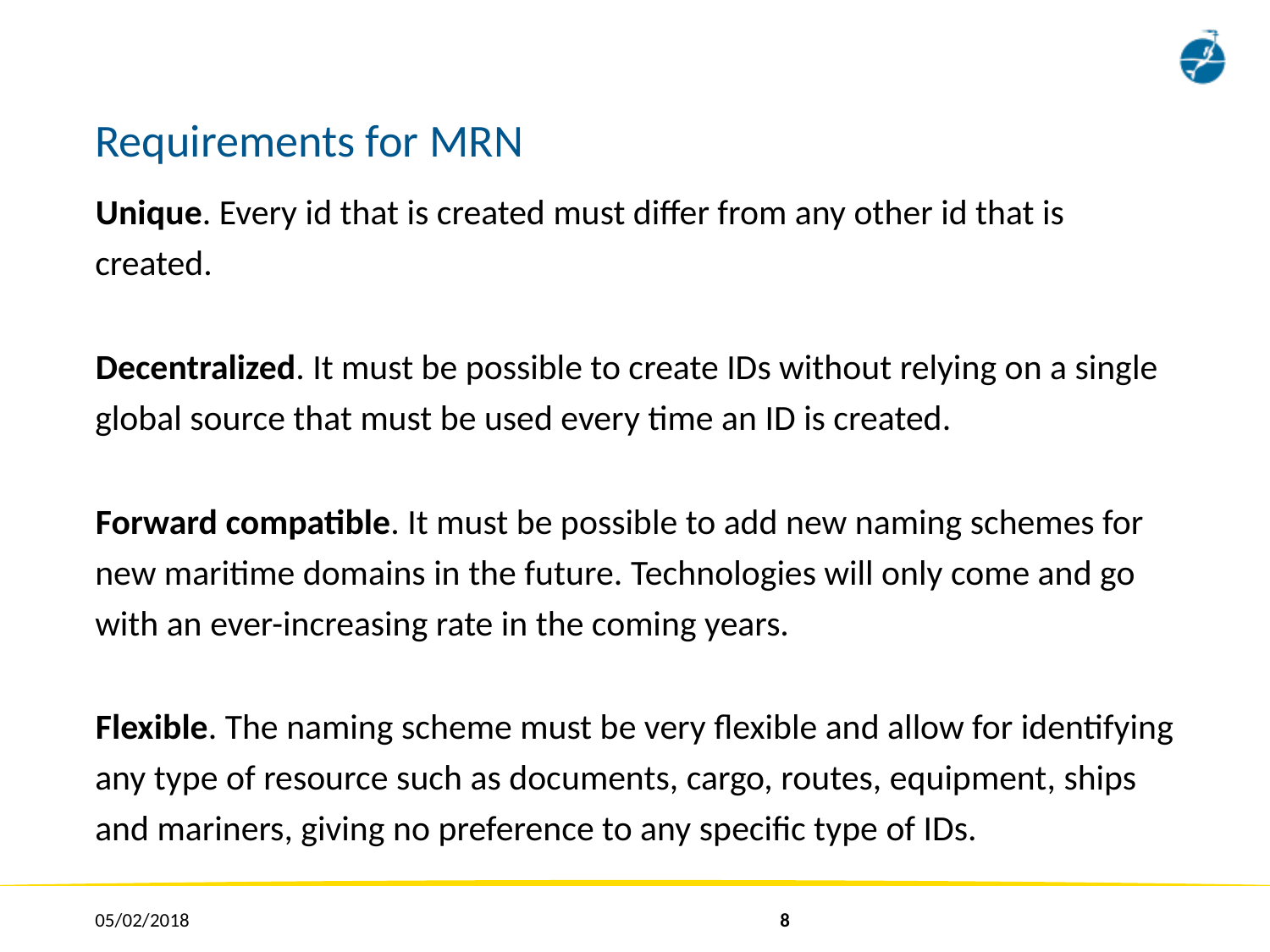

# Requirements for MRN
Unique. Every id that is created must differ from any other id that is created.
Decentralized. It must be possible to create IDs without relying on a single global source that must be used every time an ID is created.
Forward compatible. It must be possible to add new naming schemes for new maritime domains in the future. Technologies will only come and go with an ever-increasing rate in the coming years.
Flexible. The naming scheme must be very flexible and allow for identifying any type of resource such as documents, cargo, routes, equipment, ships and mariners, giving no preference to any specific type of IDs.
05/02/2018
8